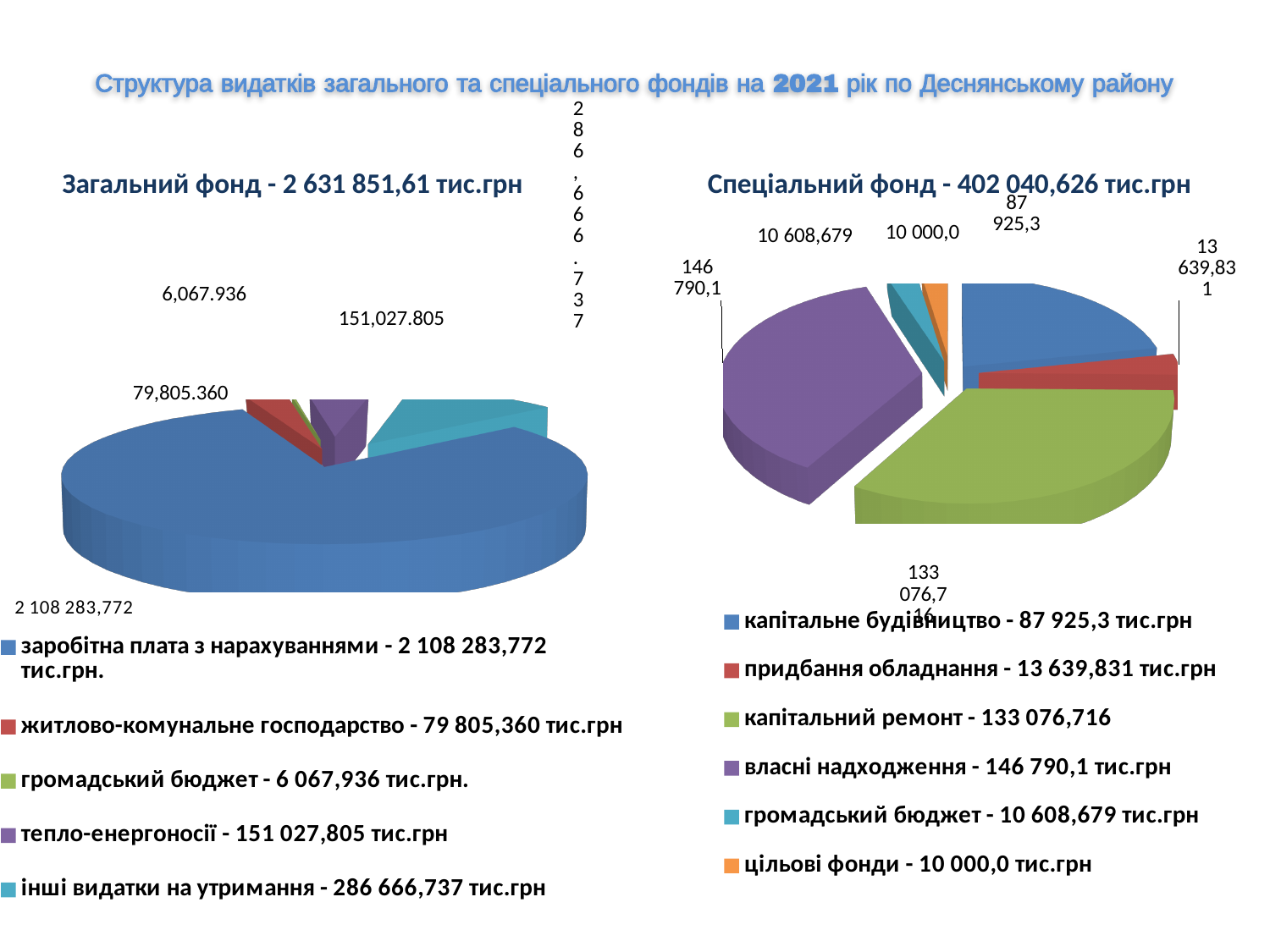

# Структура видатків загального та спеціального фондів на 2021 рік по Деснянському району

[unsupported chart]

Загальний фонд - 2 631 851,61 тис.грн                             Спеціальний фонд - 402 040,626 тис.грн

[unsupported chart]